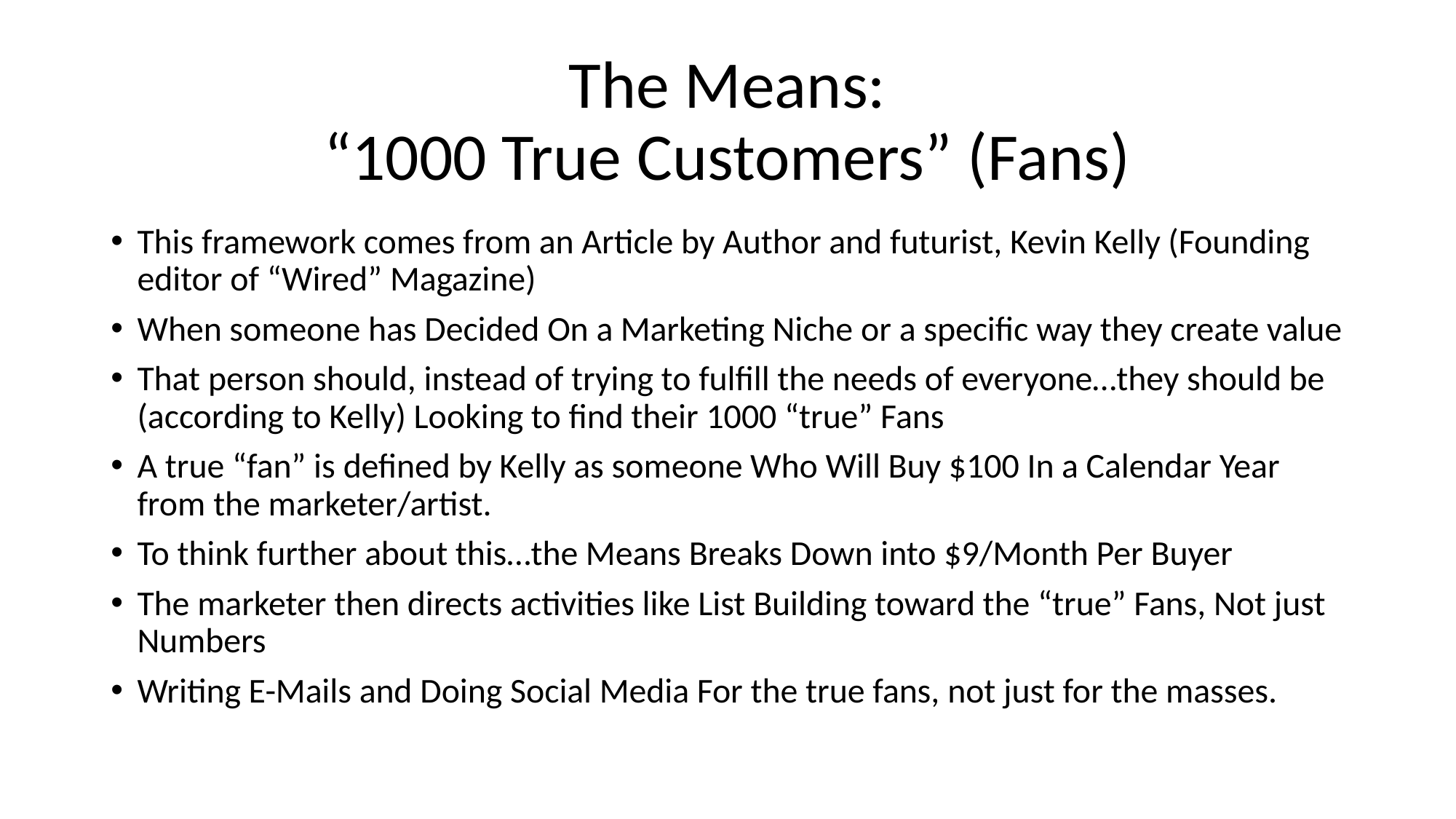

# The Means: “1000 True Customers” (Fans)
This framework comes from an Article by Author and futurist, Kevin Kelly (Founding editor of “Wired” Magazine)
When someone has Decided On a Marketing Niche or a specific way they create value
That person should, instead of trying to fulfill the needs of everyone…they should be (according to Kelly) Looking to find their 1000 “true” Fans
A true “fan” is defined by Kelly as someone Who Will Buy $100 In a Calendar Year from the marketer/artist.
To think further about this…the Means Breaks Down into $9/Month Per Buyer
The marketer then directs activities like List Building toward the “true” Fans, Not just Numbers
Writing E-Mails and Doing Social Media For the true fans, not just for the masses.